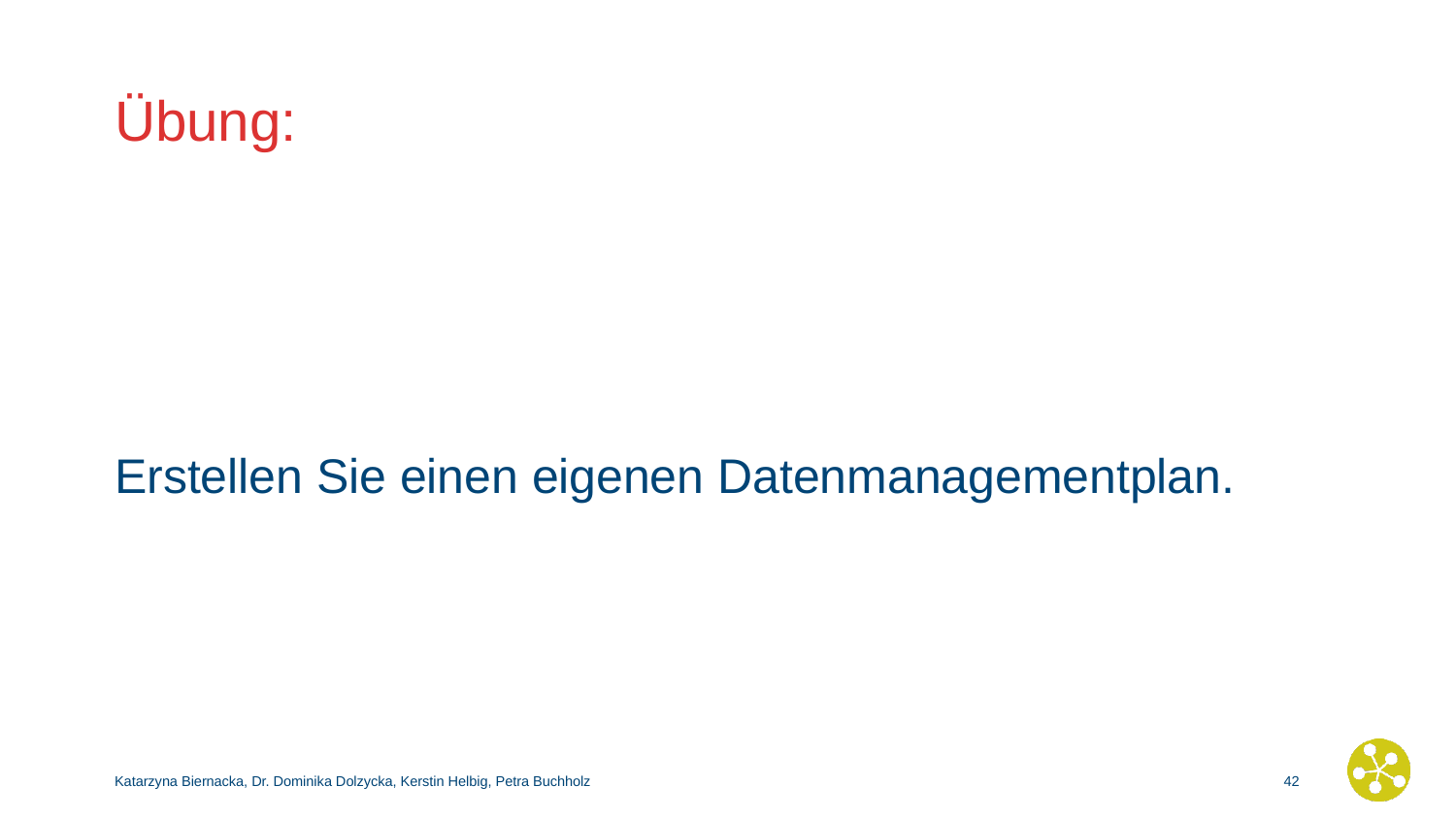

# Übung:
Erstellen Sie einen eigenen Datenmanagementplan.
Katarzyna Biernacka, Dr. Dominika Dolzycka, Kerstin Helbig, Petra Buchholz
42